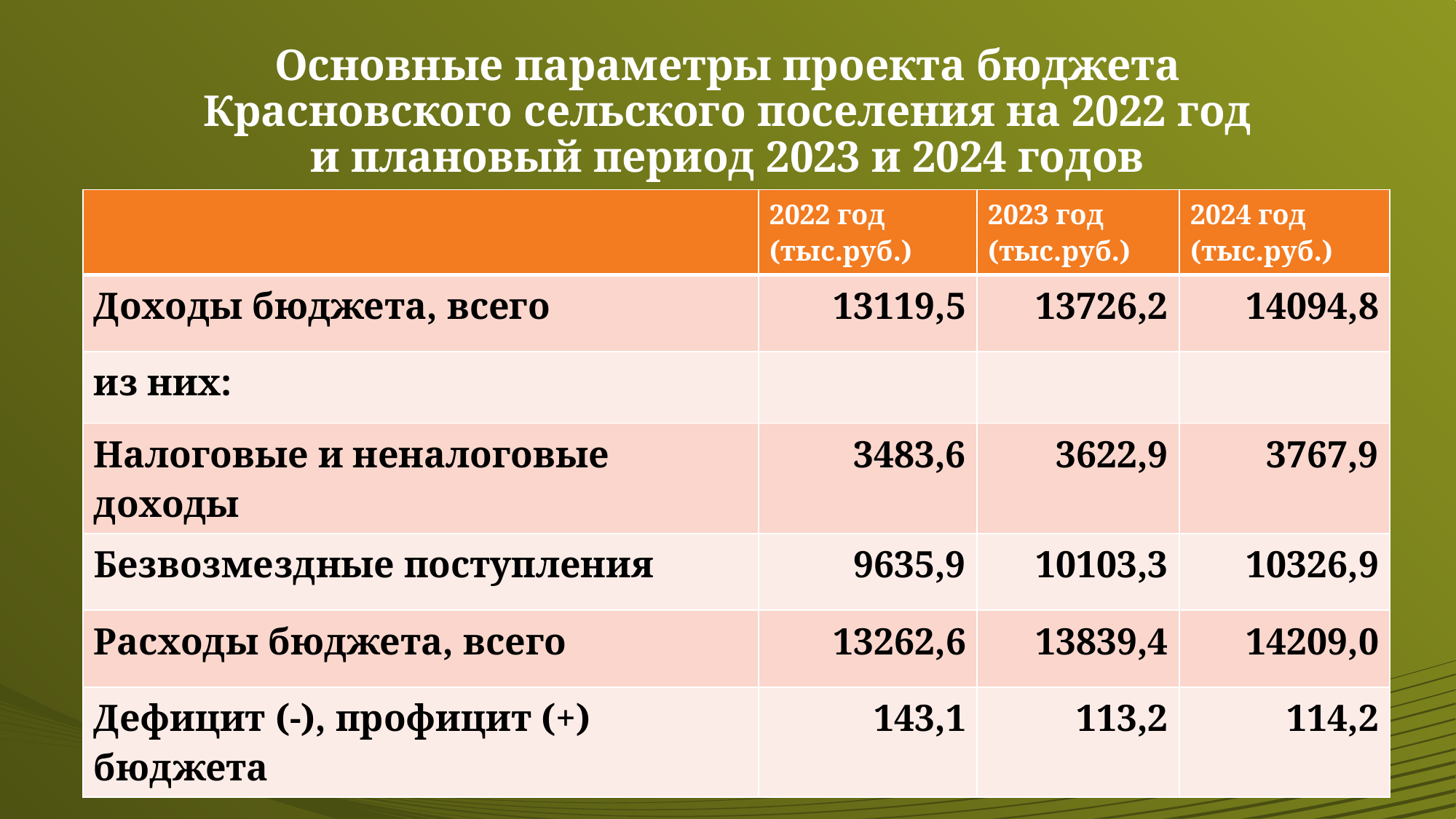

# Основные параметры проекта бюджета Красновского сельского поселения на 2022 год и плановый период 2023 и 2024 годов
|  | 2022 год (тыс.руб.) | 2023 год (тыс.руб.) | 2024 год (тыс.руб.) |
| --- | --- | --- | --- |
| Доходы бюджета, всего | 13119,5 | 13726,2 | 14094,8 |
| из них: |  |  |  |
| Налоговые и неналоговые доходы | 3483,6 | 3622,9 | 3767,9 |
| Безвозмездные поступления | 9635,9 | 10103,3 | 10326,9 |
| Расходы бюджета, всего | 13262,6 | 13839,4 | 14209,0 |
| Дефицит (-), профицит (+) бюджета | 143,1 | 113,2 | 114,2 |